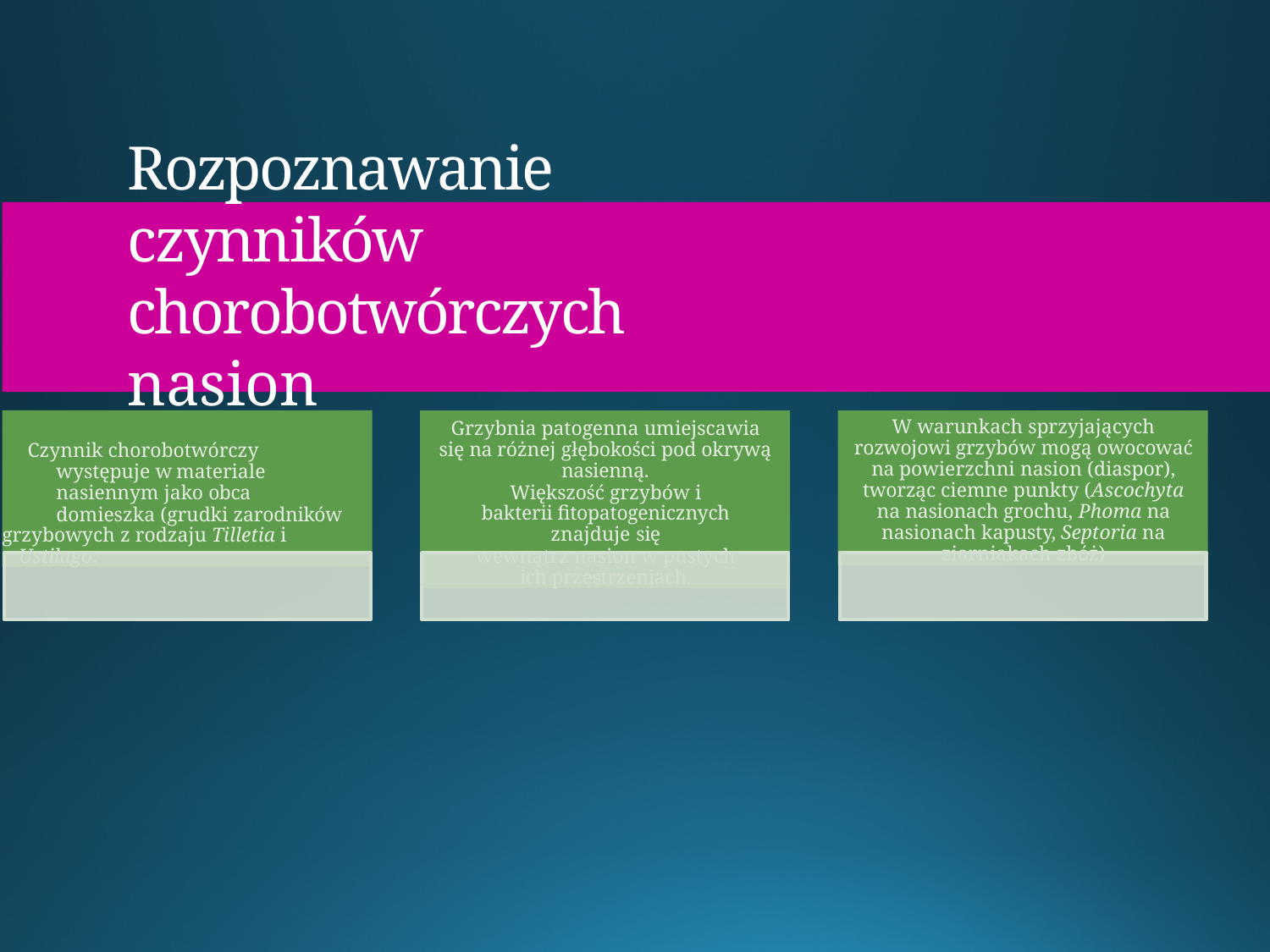

# Rozpoznawanie czynników chorobotwórczych nasion

Czynnik chorobotwórczy występuje w materiale nasiennym jako obca domieszka (grudki zarodników
grzybowych z rodzaju Tilletia i Ustilago.
Grzybnia patogenna umiejscawia się na różnej głębokości pod okrywą nasienną.
Większość grzybów i bakterii fitopatogenicznych znajduje się
wewnątrz nasion w pustych ich przestrzeniach.
W warunkach sprzyjających rozwojowi grzybów mogą owocować na powierzchni nasion (diaspor), tworząc ciemne punkty (Ascochyta na nasionach grochu, Phoma na nasionach kapusty, Septoria na ziarniakach zbóż)